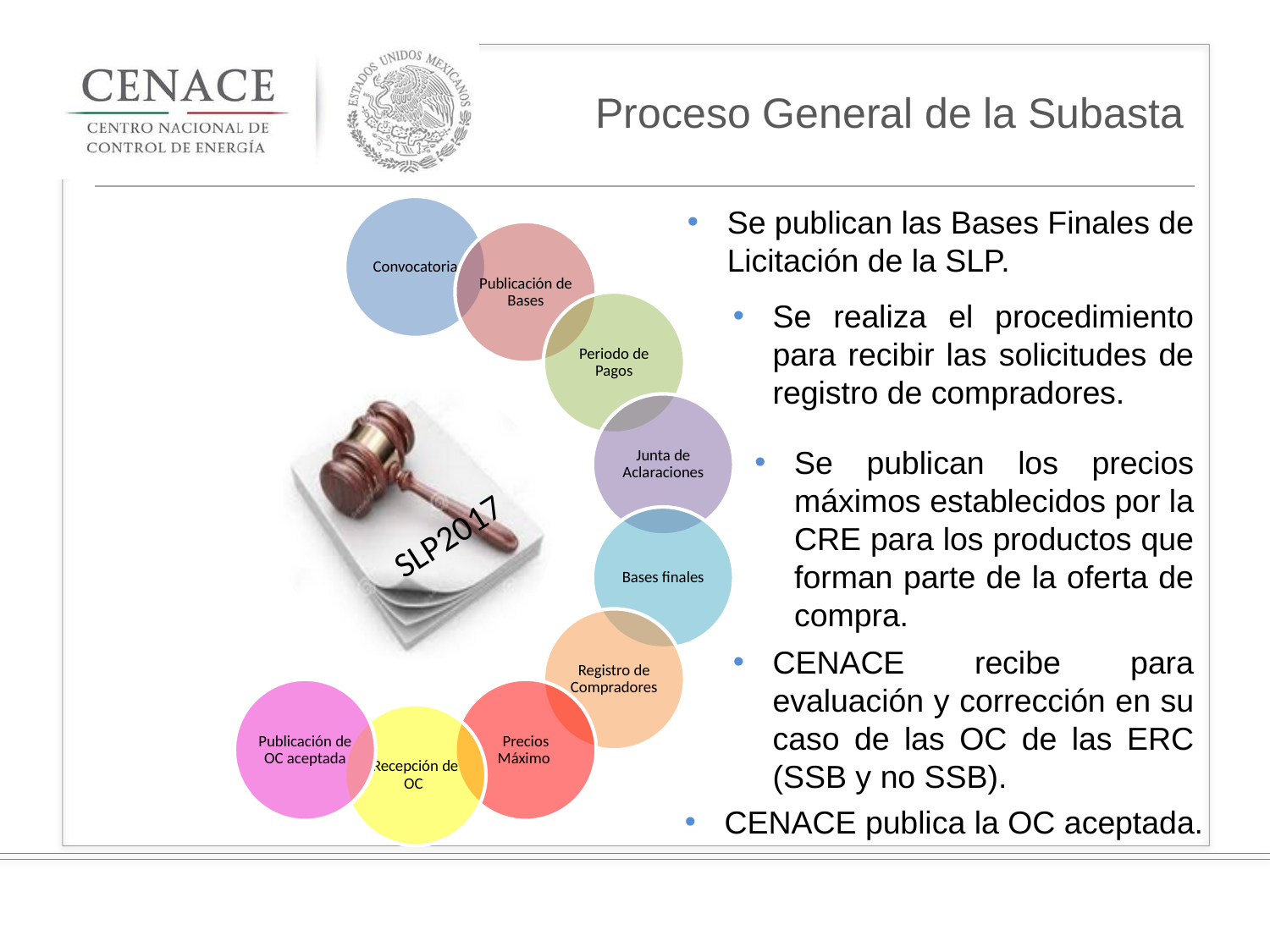

# Proceso General de la Subasta
Convocatoria
Se publican las Bases Finales de Licitación de la SLP.
Publicación de Bases
Se realiza el procedimiento para recibir las solicitudes de registro de compradores.
Periodo de Pagos

Junta de Aclaraciones
Se publican los precios máximos establecidos por la CRE para los productos que forman parte de la oferta de compra.
Bases finales
SLP2017
Registro de Compradores
CENACE recibe para evaluación y corrección en su caso de las OC de las ERC (SSB y no SSB).
Publicación de OC aceptada
Precios Máximo
Recepción de OC
CENACE publica la OC aceptada.